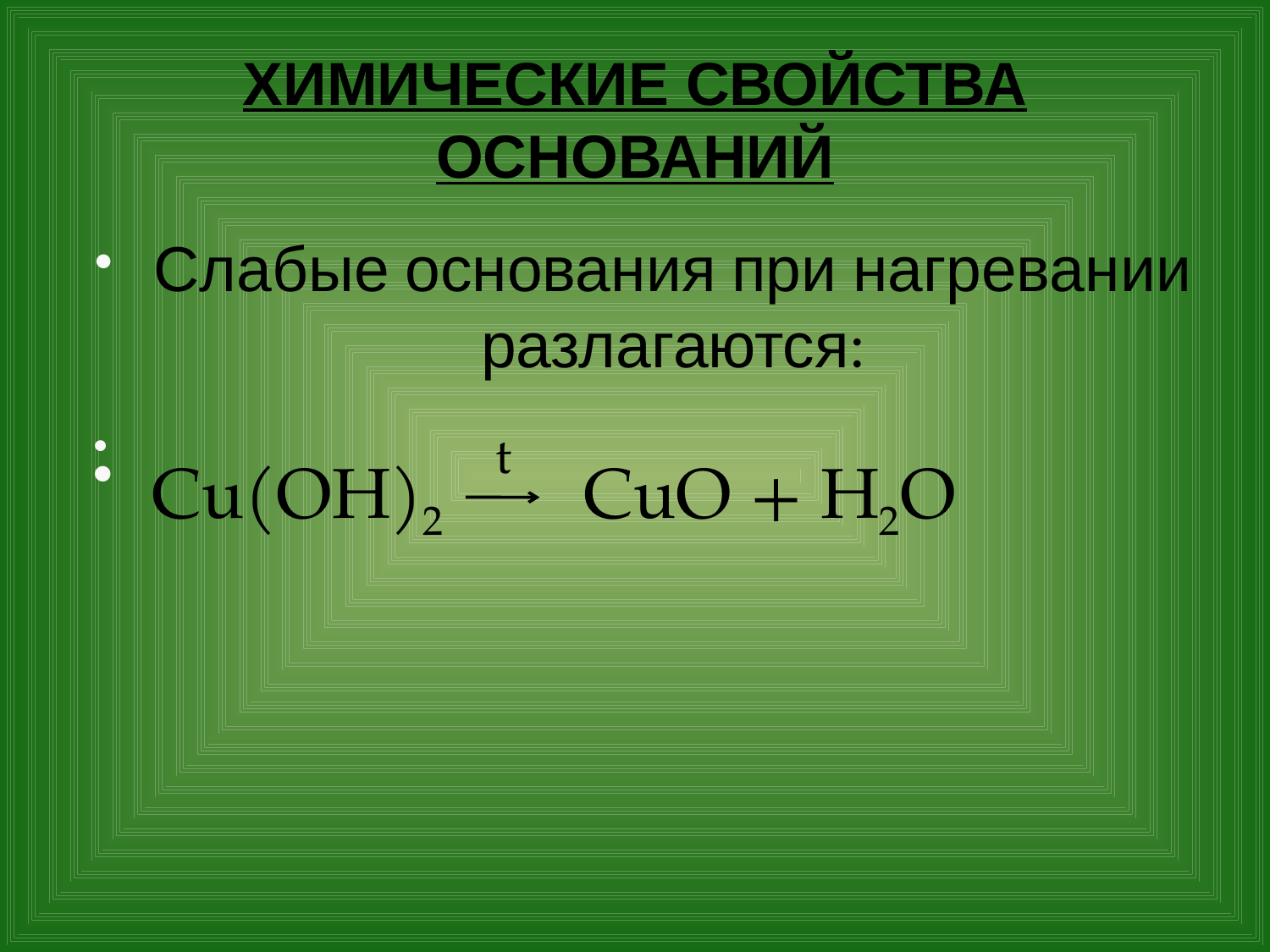

# ХИМИЧЕСКИЕ СВОЙСТВА ОСНОВАНИЙ
Слабые основания при нагревании разлагаются:

                            t
Cu(OH)2        CuO + H2O